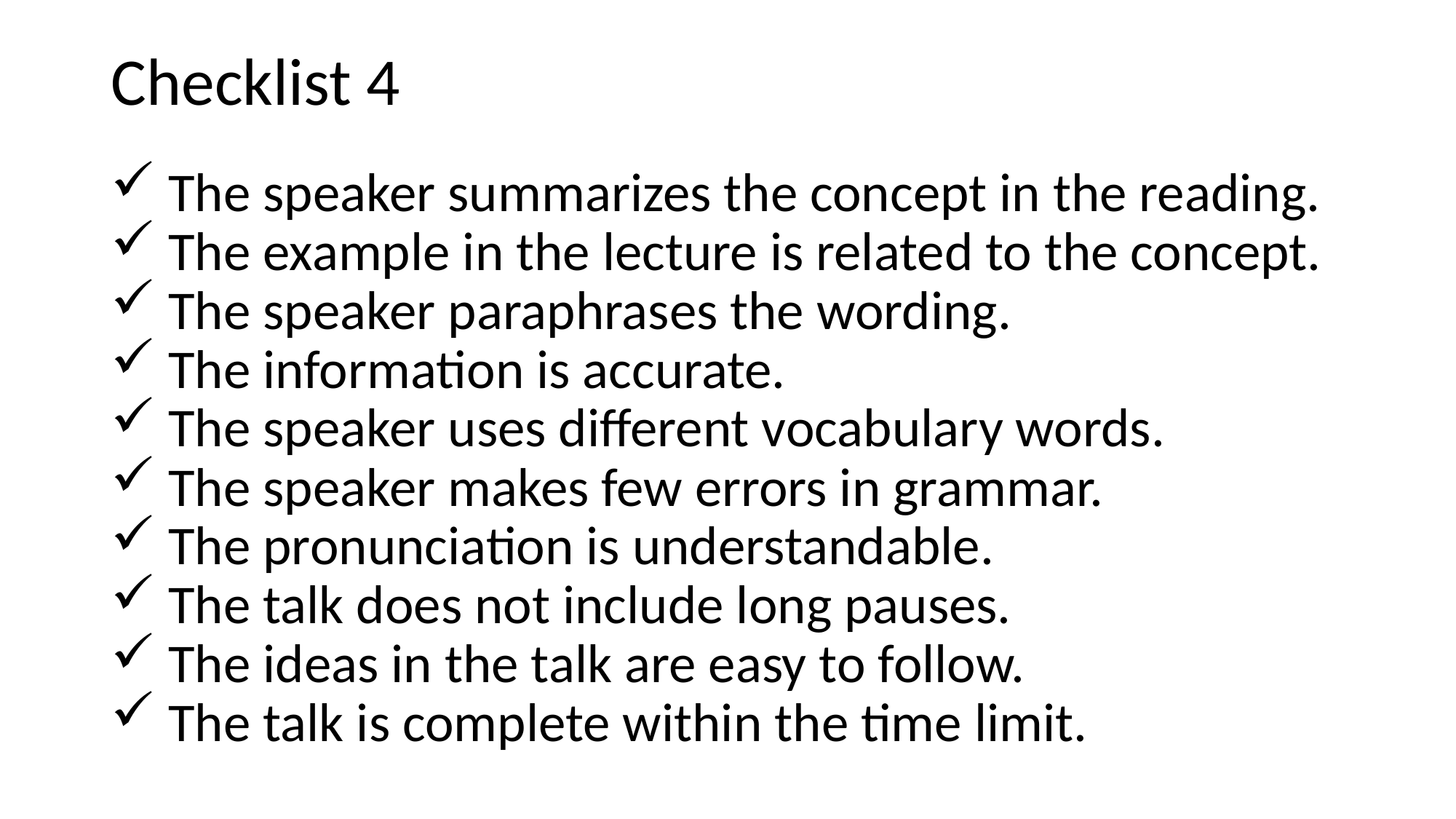

# Checklist 4
 The speaker summarizes the concept in the reading.
 The example in the lecture is related to the concept.
 The speaker paraphrases the wording.
 The information is accurate.
 The speaker uses different vocabulary words.
 The speaker makes few errors in grammar.
 The pronunciation is understandable.
 The talk does not include long pauses.
 The ideas in the talk are easy to follow.
 The talk is complete within the time limit.